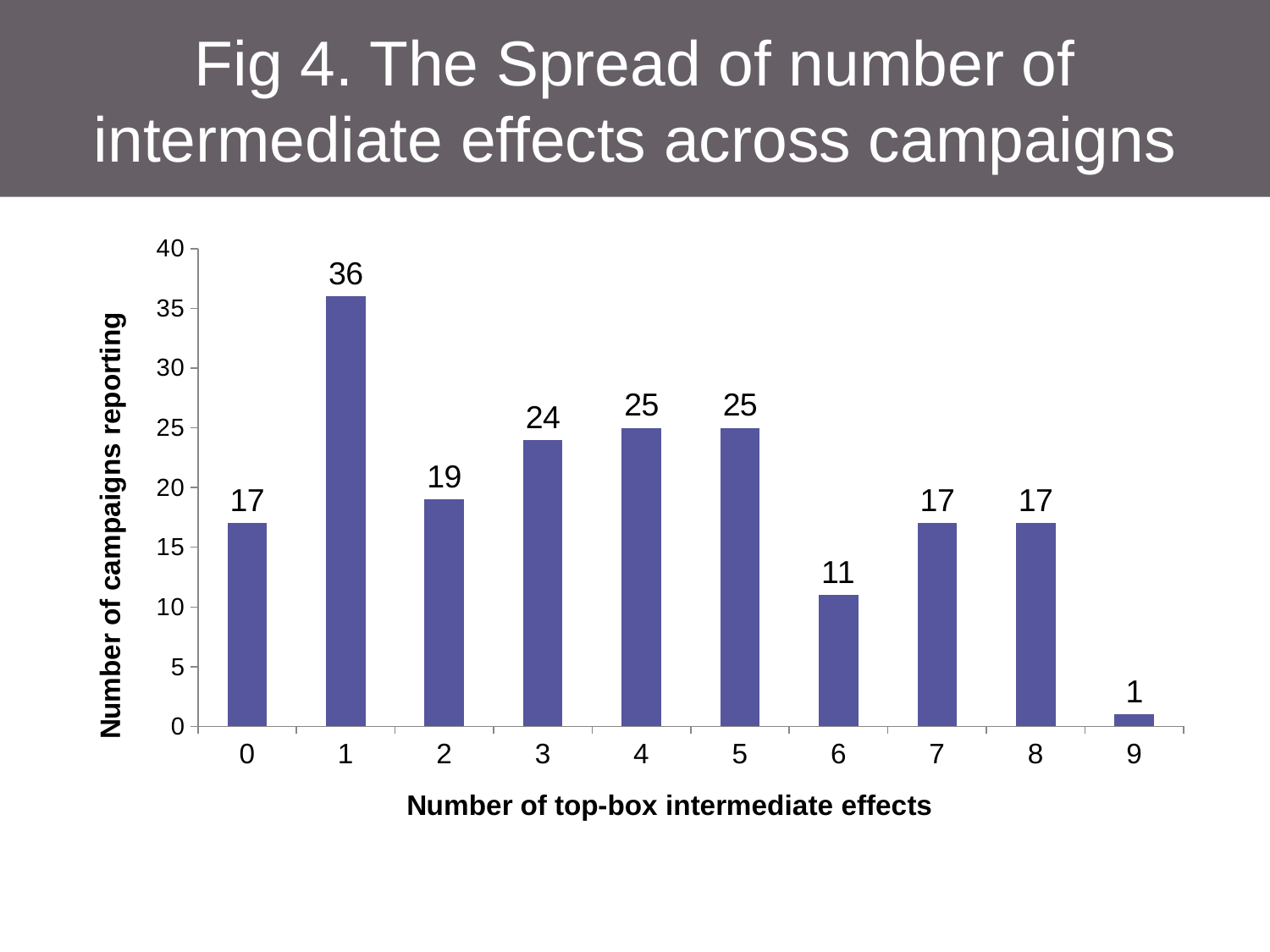

# Fig 4. The Spread of number of intermediate effects across campaigns

### Chart

| Category | % reporting top box share |
|---|---|
| 0.0 | 17.0 |
| 1.0 | 36.0 |
| 2.0 | 19.0 |
| 3.0 | 24.0 |
| 4.0 | 25.0 |
| 5.0 | 25.0 |
| 6.0 | 11.0 |
| 7.0 | 17.0 |
| 8.0 | 17.0 |
| 9.0 | 1.0 |